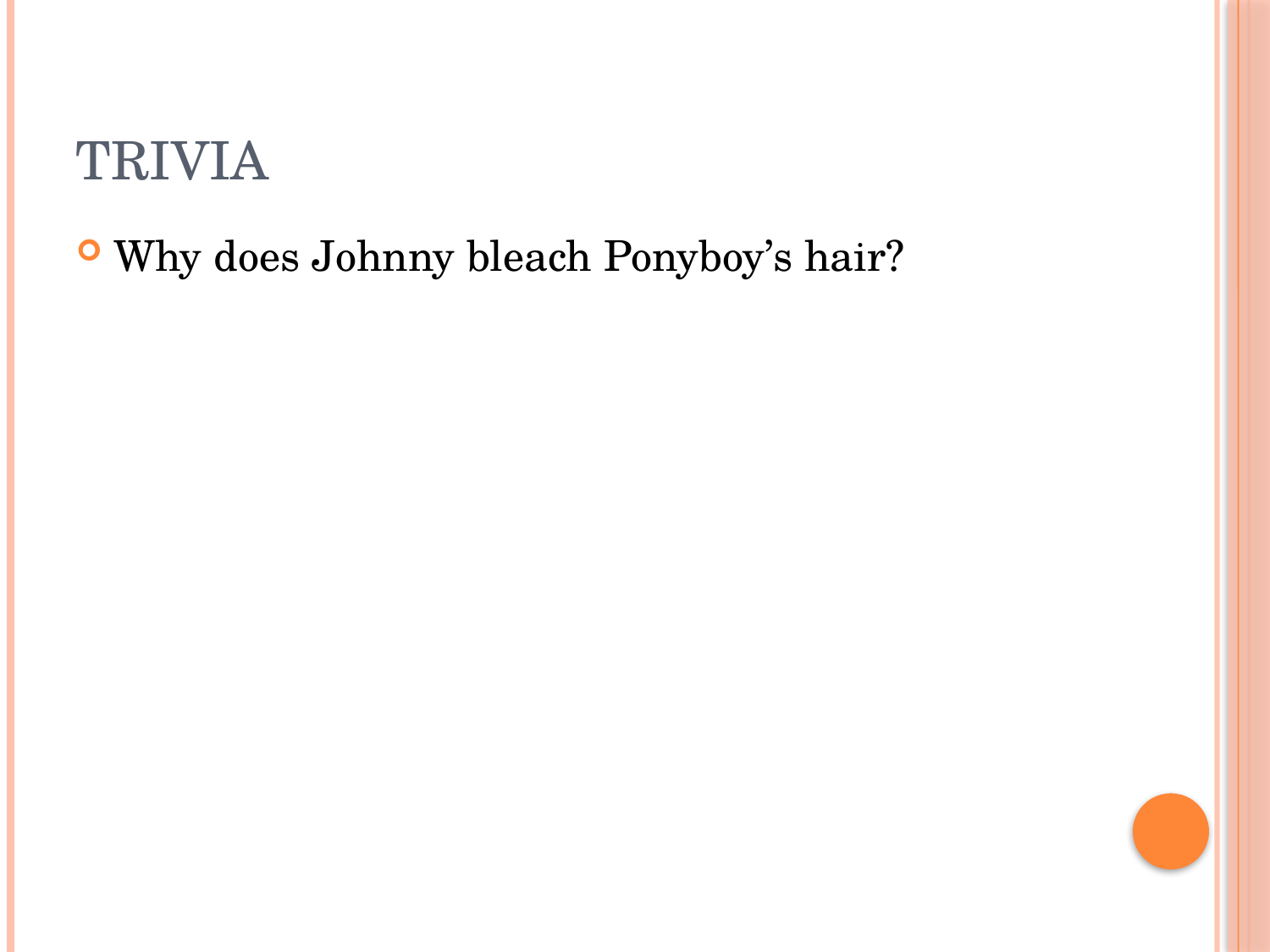

# Trivia
Why does Johnny bleach Ponyboy’s hair?